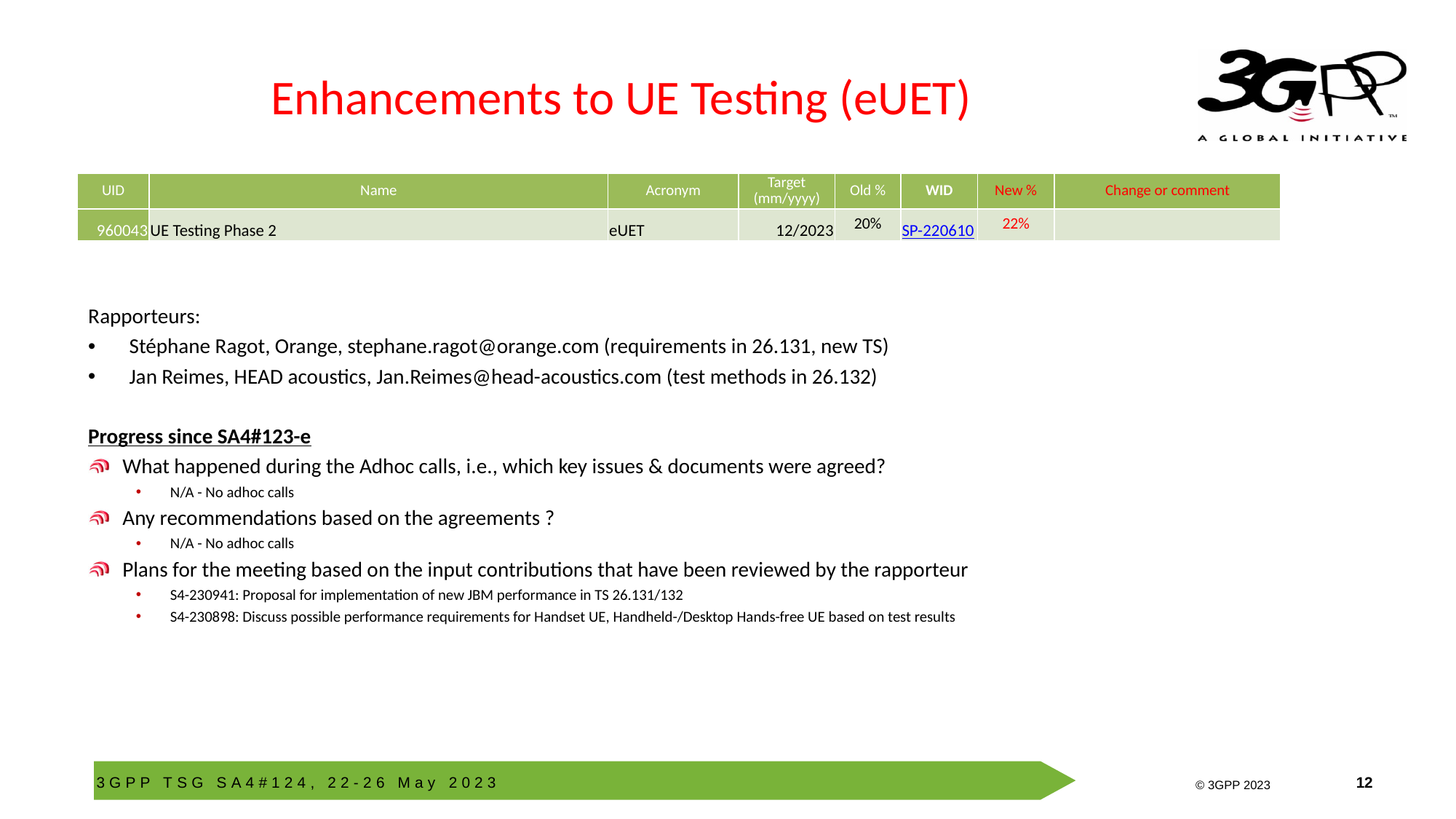

# Enhancements to UE Testing (eUET)
| UID | Name | Acronym | Target (mm/yyyy) | Old % | WID | New % | Change or comment |
| --- | --- | --- | --- | --- | --- | --- | --- |
| 960043 | UE Testing Phase 2 | eUET | 12/2023 | 20% | SP-220610 | 22% |  |
Rapporteurs:
Stéphane Ragot, Orange, stephane.ragot@orange.com (requirements in 26.131, new TS)
Jan Reimes, HEAD acoustics, Jan.Reimes@head-acoustics.com (test methods in 26.132)

Progress since SA4#123-e
What happened during the Adhoc calls, i.e., which key issues & documents were agreed?
N/A - No adhoc calls
Any recommendations based on the agreements ?
N/A - No adhoc calls
Plans for the meeting based on the input contributions that have been reviewed by the rapporteur
S4-230941: Proposal for implementation of new JBM performance in TS 26.131/132
S4-230898: Discuss possible performance requirements for Handset UE, Handheld-/Desktop Hands-free UE based on test results